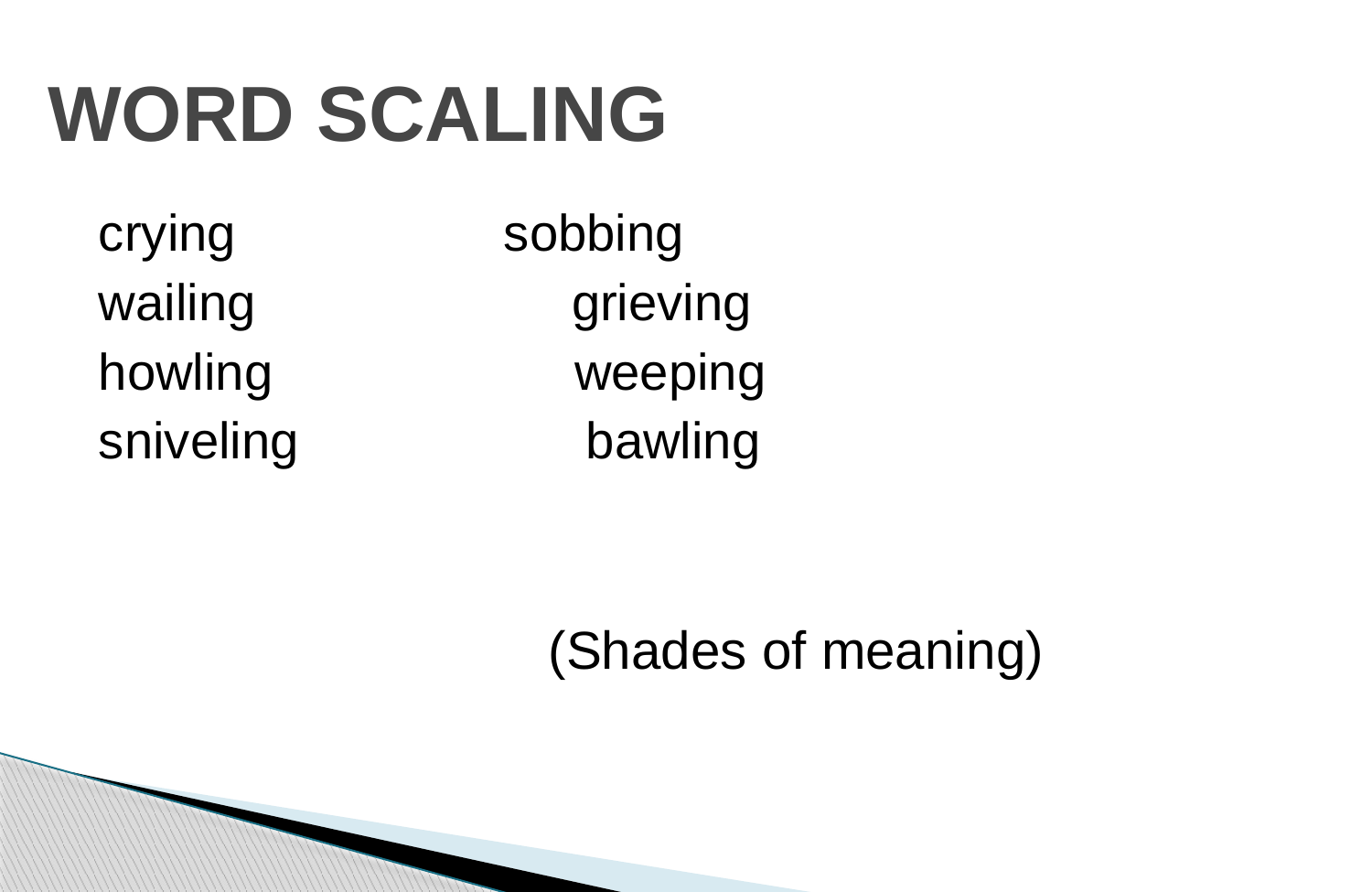

# WORD SCALING
crying	                sobbing
wailing                      grieving
howling                     weeping
sniveling                    bawling

				(Shades of meaning)